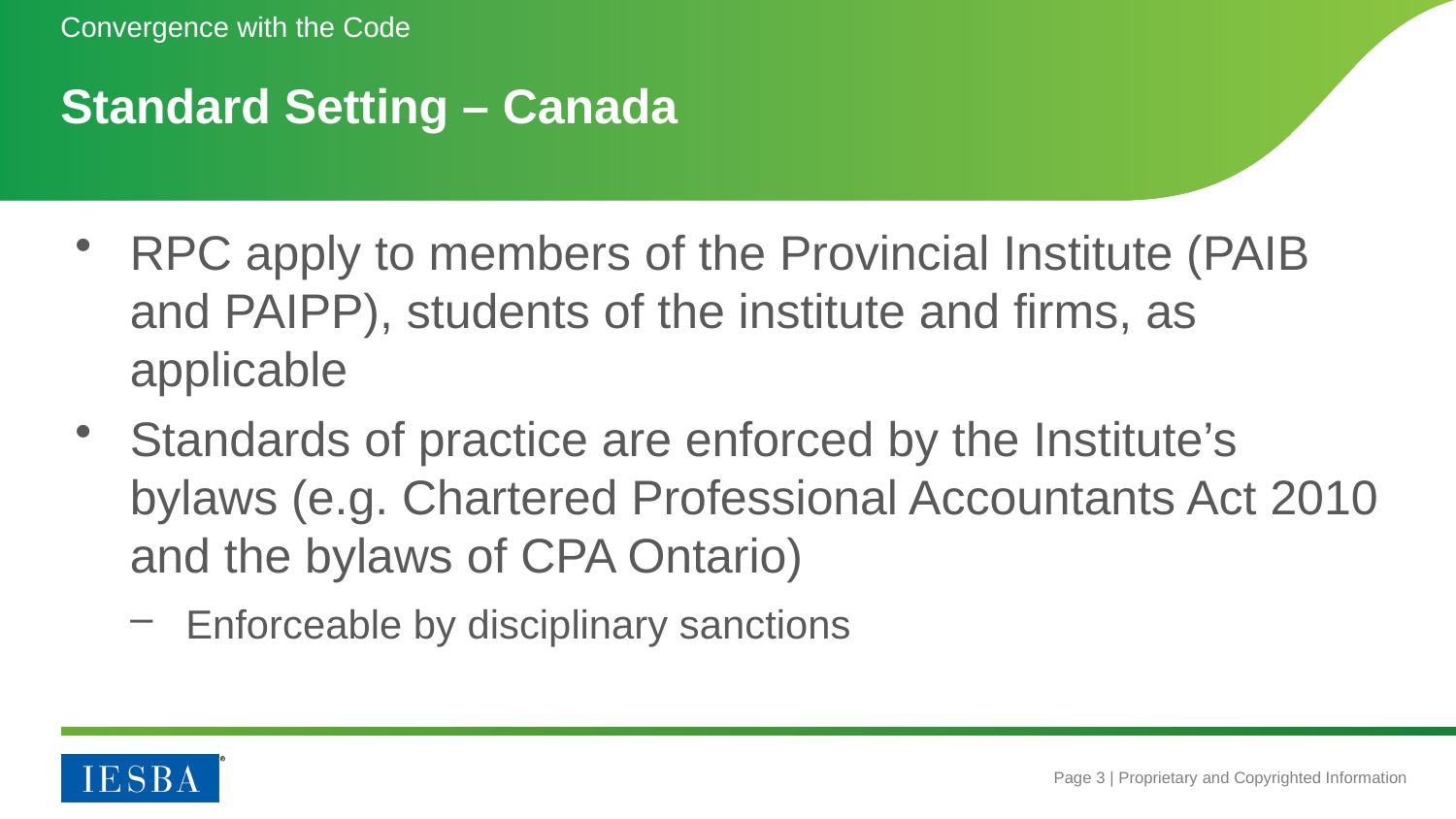

Convergence with the Code

# Standard Setting – Canada
RPC apply to members of the Provincial Institute (PAIB and PAIPP), students of the institute and firms, as applicable
Standards of practice are enforced by the Institute’s bylaws (e.g. Chartered Professional Accountants Act 2010 and the bylaws of CPA Ontario)
Enforceable by disciplinary sanctions